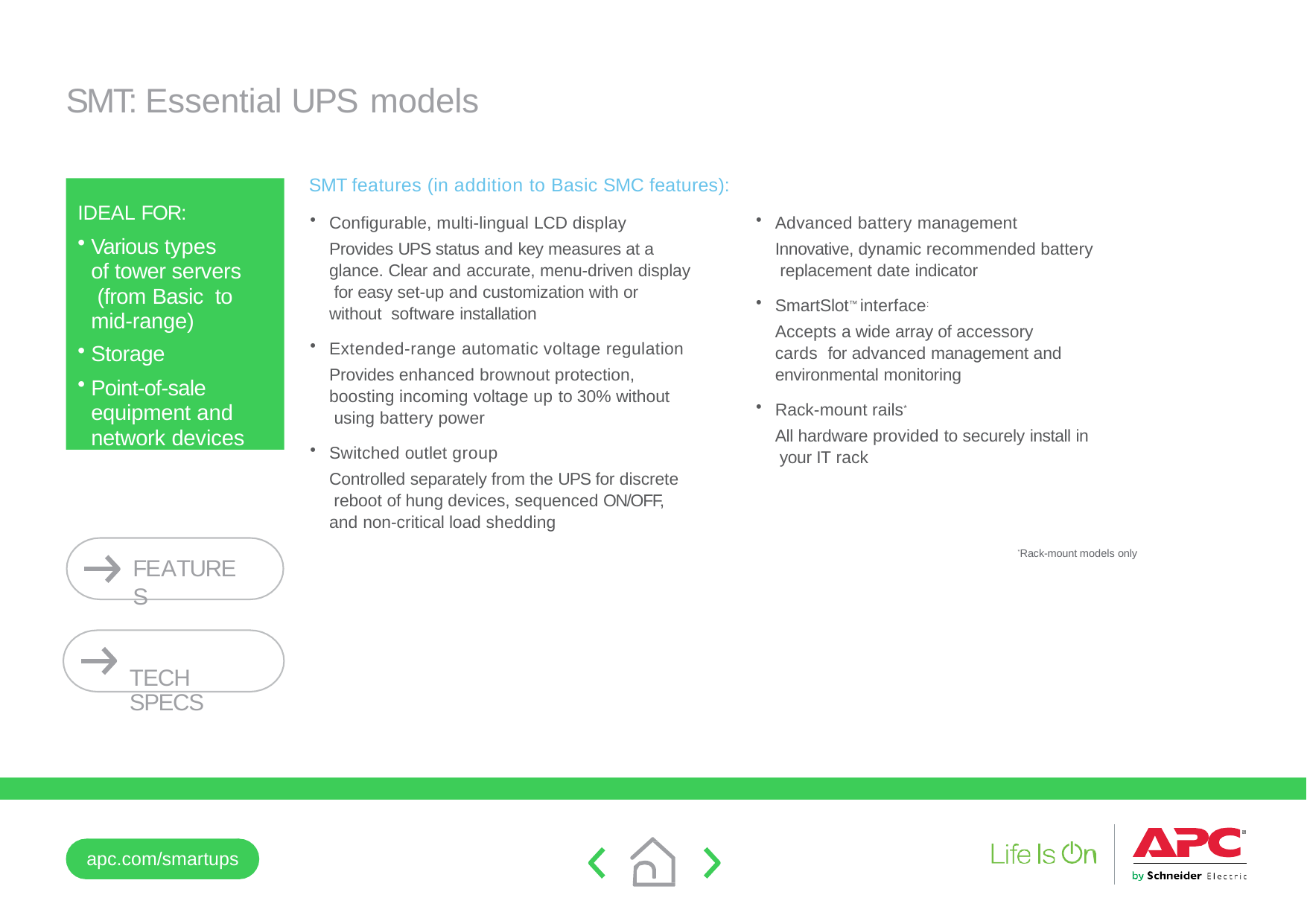

# SMT: Essential UPS models
SMT features (in addition to Basic SMC features):
IDEAL FOR:
Various types  of tower servers  (from Basic  to mid-range)
Storage
Point-of-sale  equipment and  network devices
Configurable, multi-lingual LCD display
Provides UPS status and key measures at a  glance. Clear and accurate, menu-driven display  for easy set-up and customization with or without  software installation
Extended-range automatic voltage regulation
Provides enhanced brownout protection,  boosting incoming voltage up to 30% without  using battery power
Switched outlet group
Controlled separately from the UPS for discrete  reboot of hung devices, sequenced ON/OFF,  and non-critical load shedding
Advanced battery management
Innovative, dynamic recommended battery  replacement date indicator
SmartSlot™ interface:
Accepts a wide array of accessory cards  for advanced management and  environmental monitoring
Rack-mount rails*
All hardware provided to securely install in  your IT rack

*Rack-mount models only
FEATURES

TECH  SPECS

apc.com/smartups